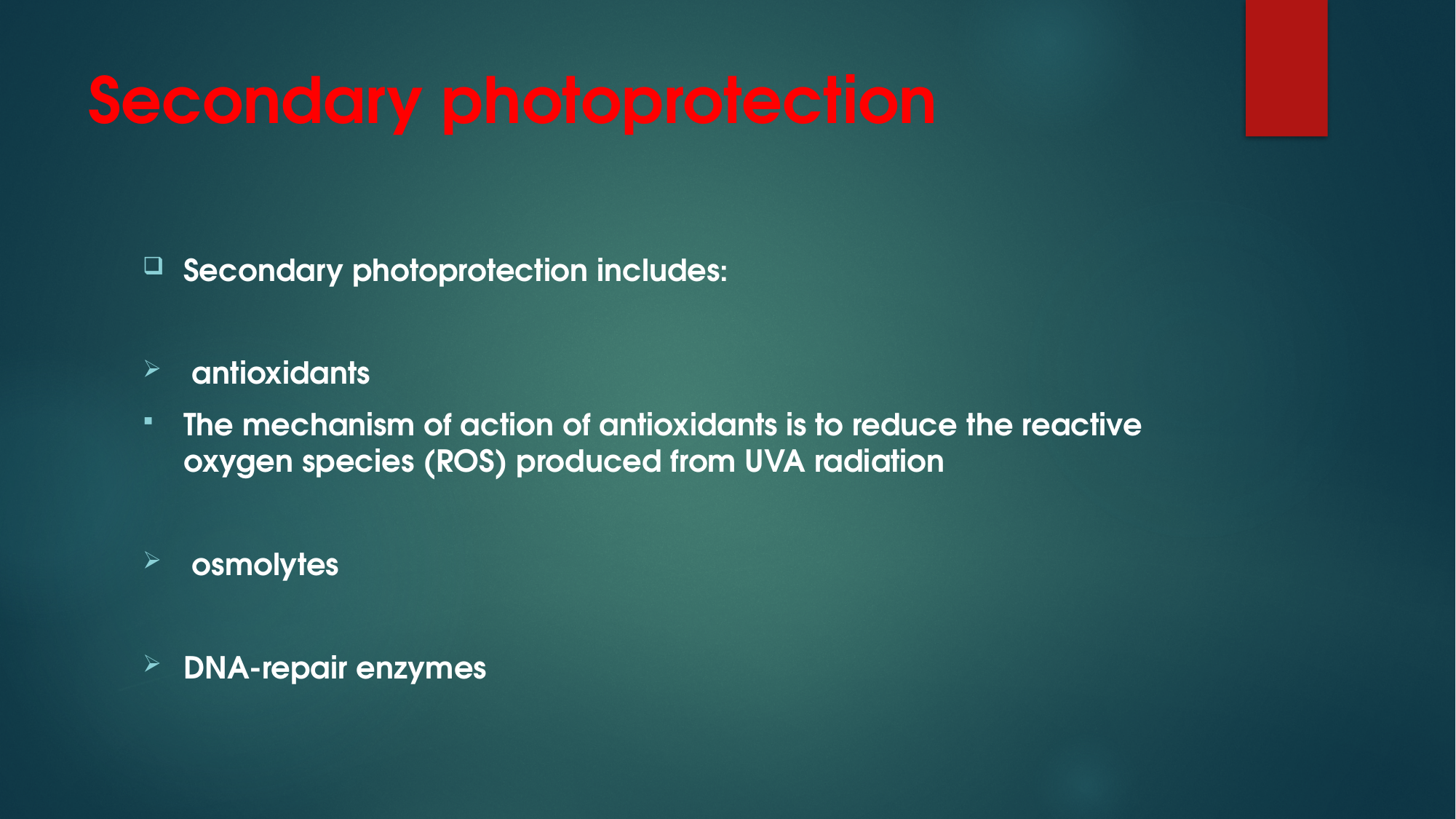

# Secondary photoprotection
Secondary photoprotection includes:

 antioxidants
The mechanism of action of antioxidants is to reduce the reactive oxygen species (ROS) produced from UVA radiation

 osmolytes

DNA-repair enzymes